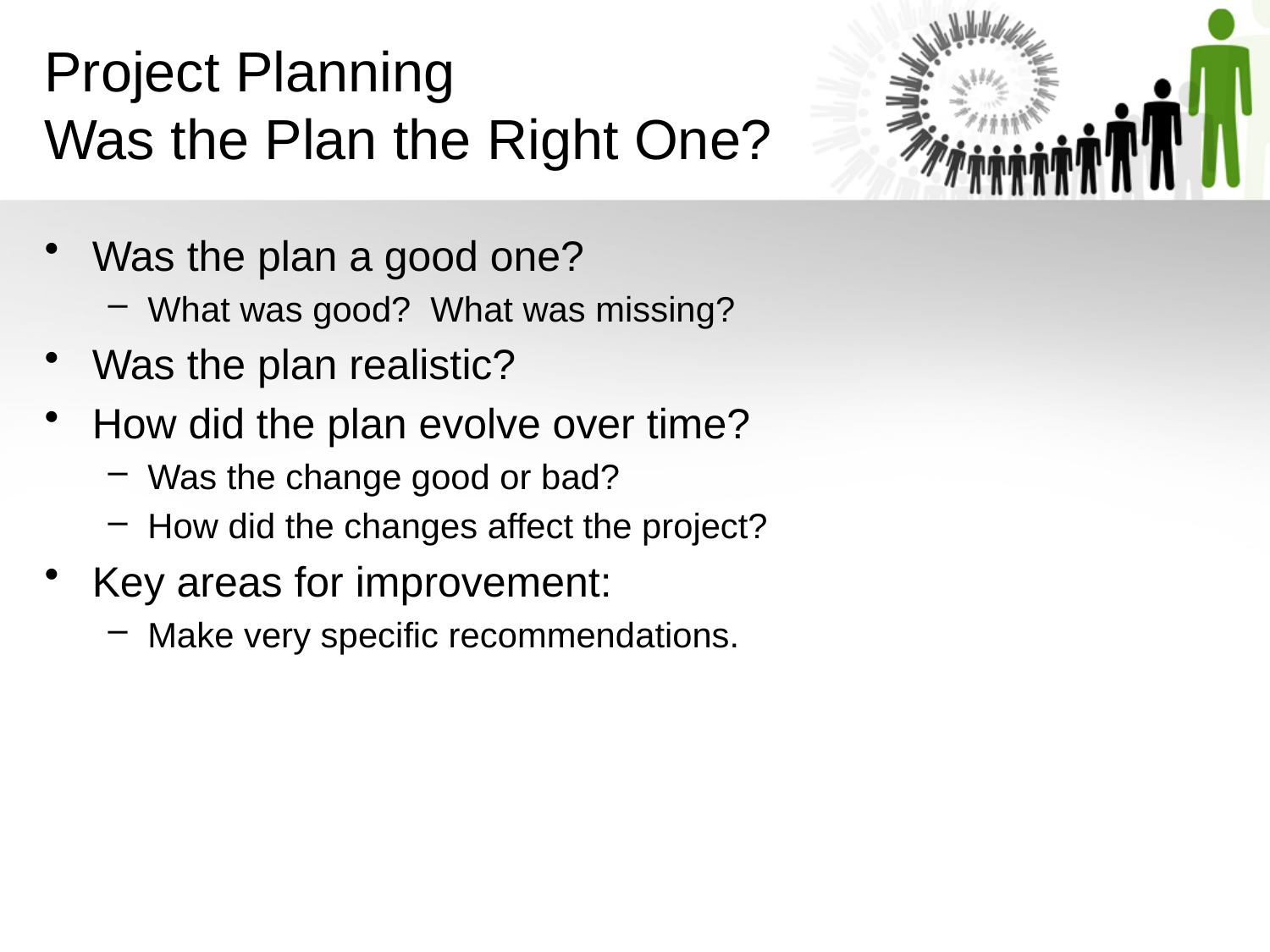

Project Planning
Was the Plan the Right One?
Was the plan a good one?
What was good?  What was missing?
Was the plan realistic?
How did the plan evolve over time?
Was the change good or bad?
How did the changes affect the project?
Key areas for improvement:
Make very specific recommendations.